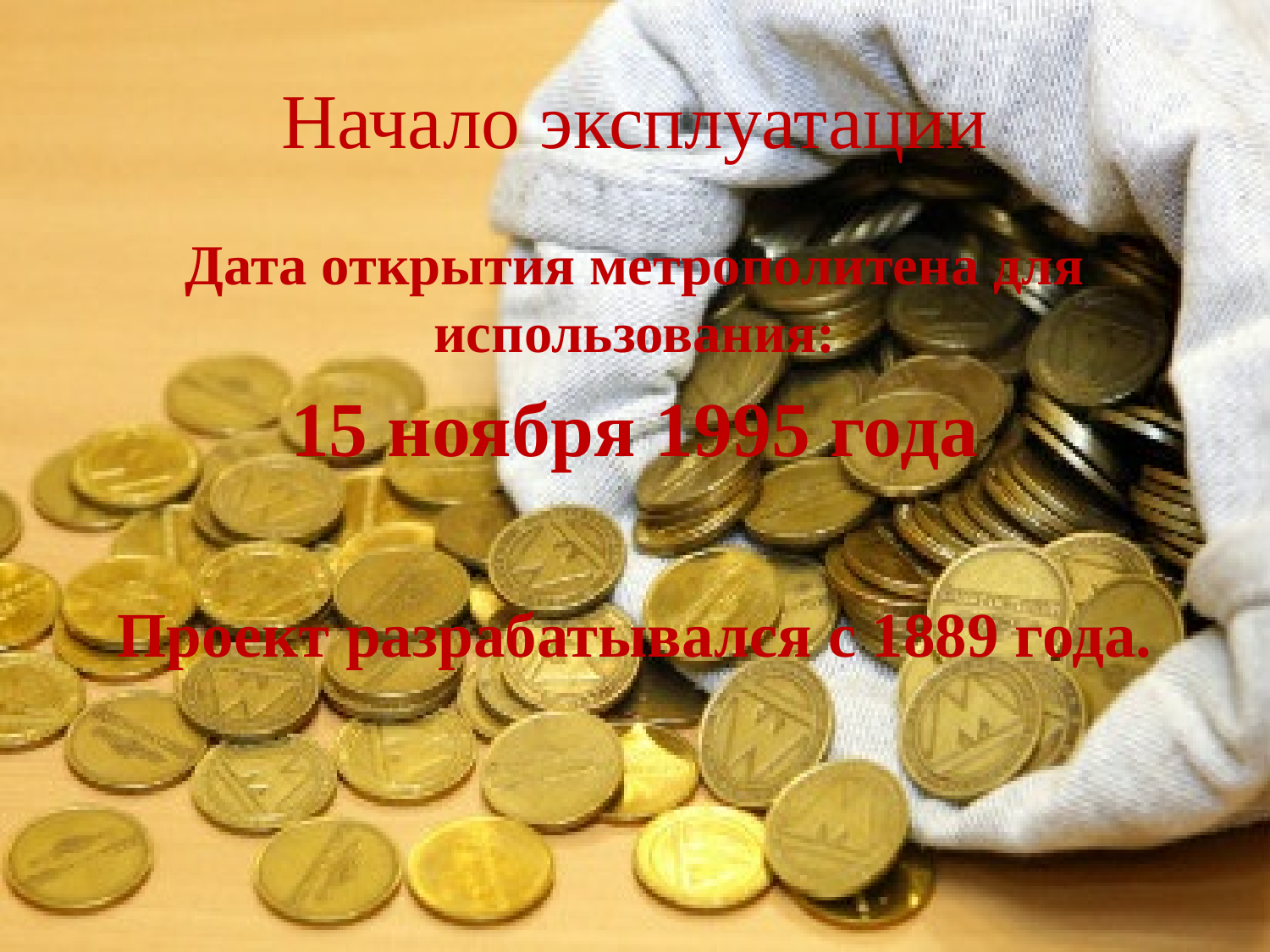

# Начало эксплуатации
Дата открытия метрополитена для использования:
15 ноября 1995 года

Проект разрабатывался с 1889 года.